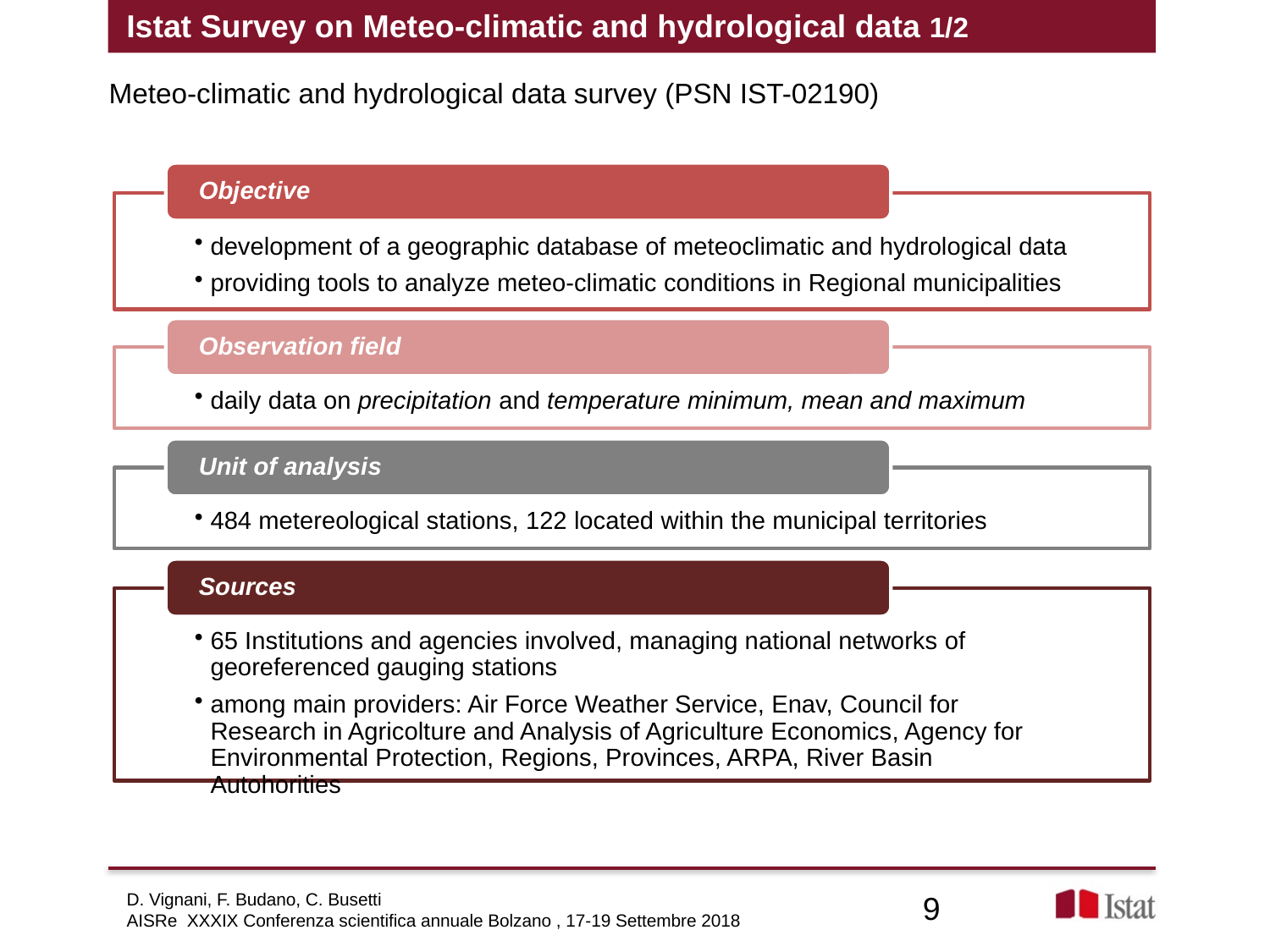

Istat Survey on Meteo-climatic and hydrological data 1/2
    FARE

Meteo-climatic and hydrological data survey (PSN IST-02190)
development of a geographic database of meteoclimatic and hydrological data
providing tools to analyze meteo-climatic conditions in Regional municipalities
Objective
daily data on precipitation and temperature minimum, mean and maximum
Observation field
484 metereological stations, 122 located within the municipal territories
Unit of analysis
65 Institutions and agencies involved, managing national networks of georeferenced gauging stations
among main providers: Air Force Weather Service, Enav, Council for Research in Agricolture and Analysis of Agriculture Economics, Agency for Environmental Protection, Regions, Provinces, ARPA, River Basin Autohorities
Sources
D. Vignani, F. Budano, C. Busetti
AISRe  XXXIX Conferenza scientifica annuale Bolzano , 17-19 Settembre 2018
9